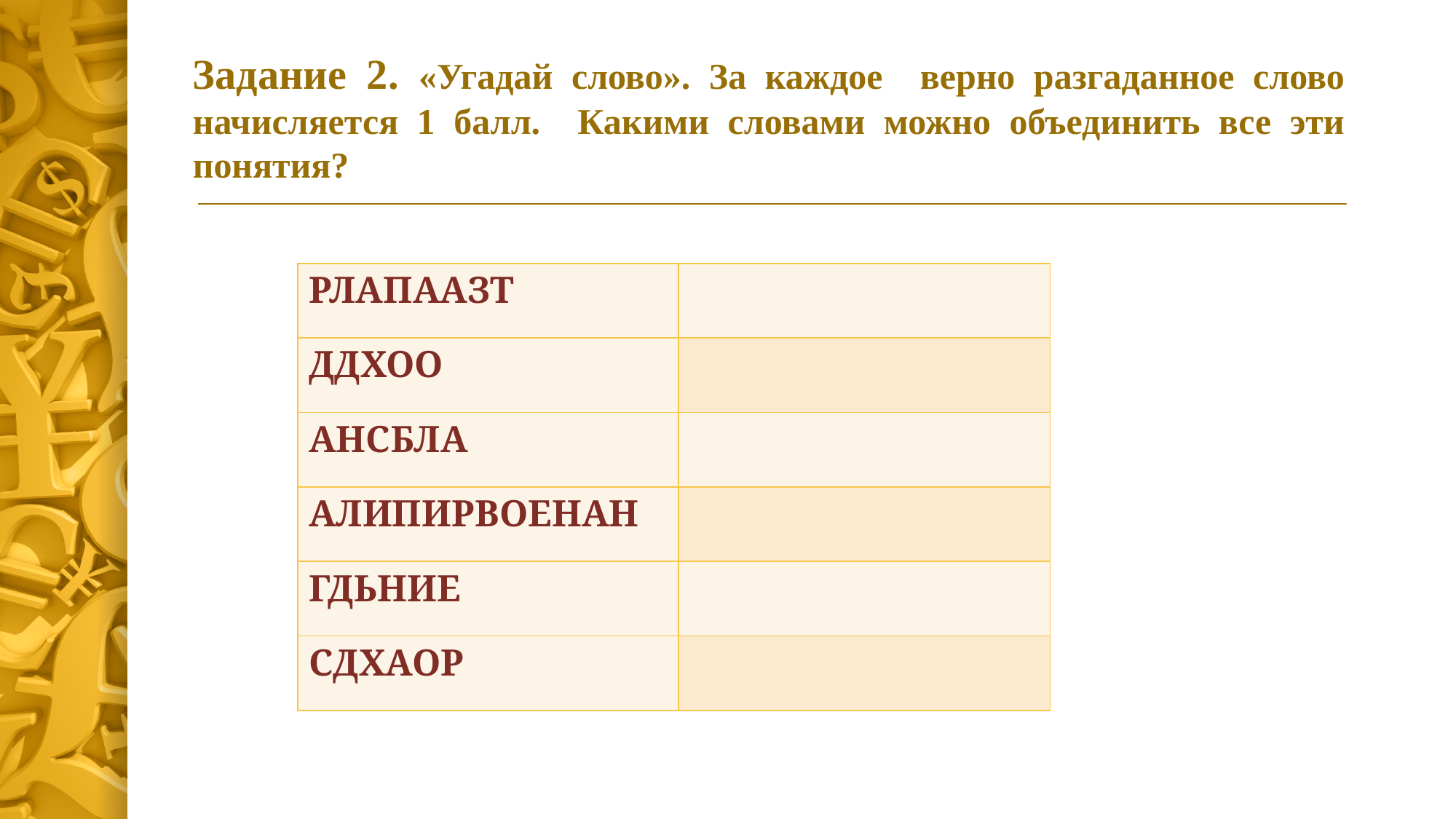

# Задание 2. «Угадай слово». За каждое  верно разгаданное слово начисляется 1 балл.  Какими словами можно объединить все эти понятия?
| РЛАПААЗТ |  |
| --- | --- |
| ДДХОО |  |
| АНСБЛА |  |
| АЛИПИРВОЕНАН |  |
| ГДЬНИЕ |  |
| СДХАОР |  |